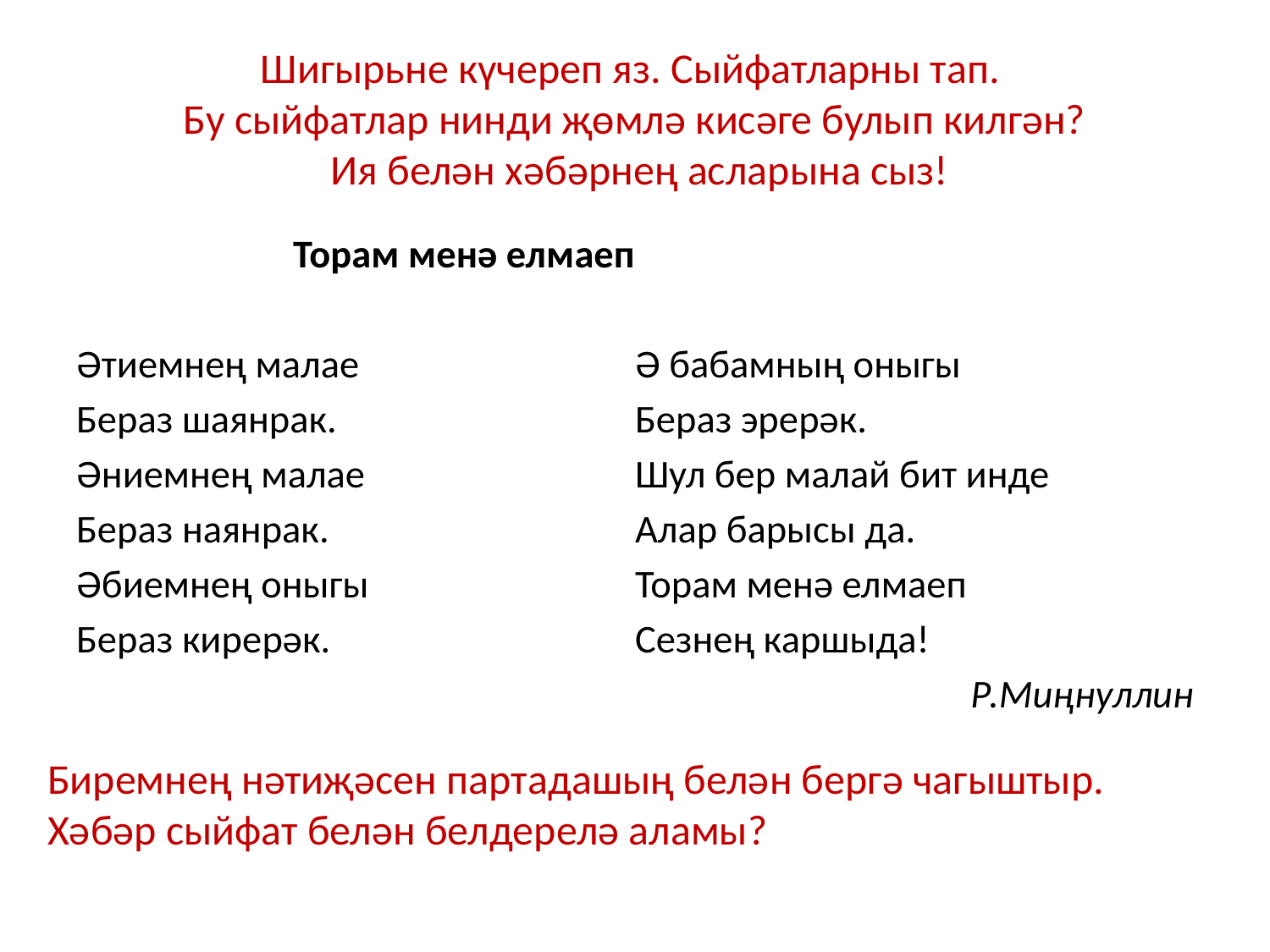

# Шигырьне күчереп яз. Сыйфатларны тап. Бу сыйфатлар нинди җөмлә кисәге булып килгән? Ия белән хәбәрнең асларына сыз!
Торам менә елмаеп

Әтиемнең малае
Бераз шаянрак.
Әниемнең малае
Бераз наянрак.
Әбиемнең оныгы
Бераз кирерәк.

Ә бабамның оныгы
Бераз эрерәк.
Шул бер малай бит инде
Алар барысы да.
Торам менә елмаеп
Сезнең каршыда!
Р.Миңнуллин
Биремнең нәтиҗәсен партадашың белән бергә чагыштыр.
Хәбәр сыйфат белән белдерелә аламы?